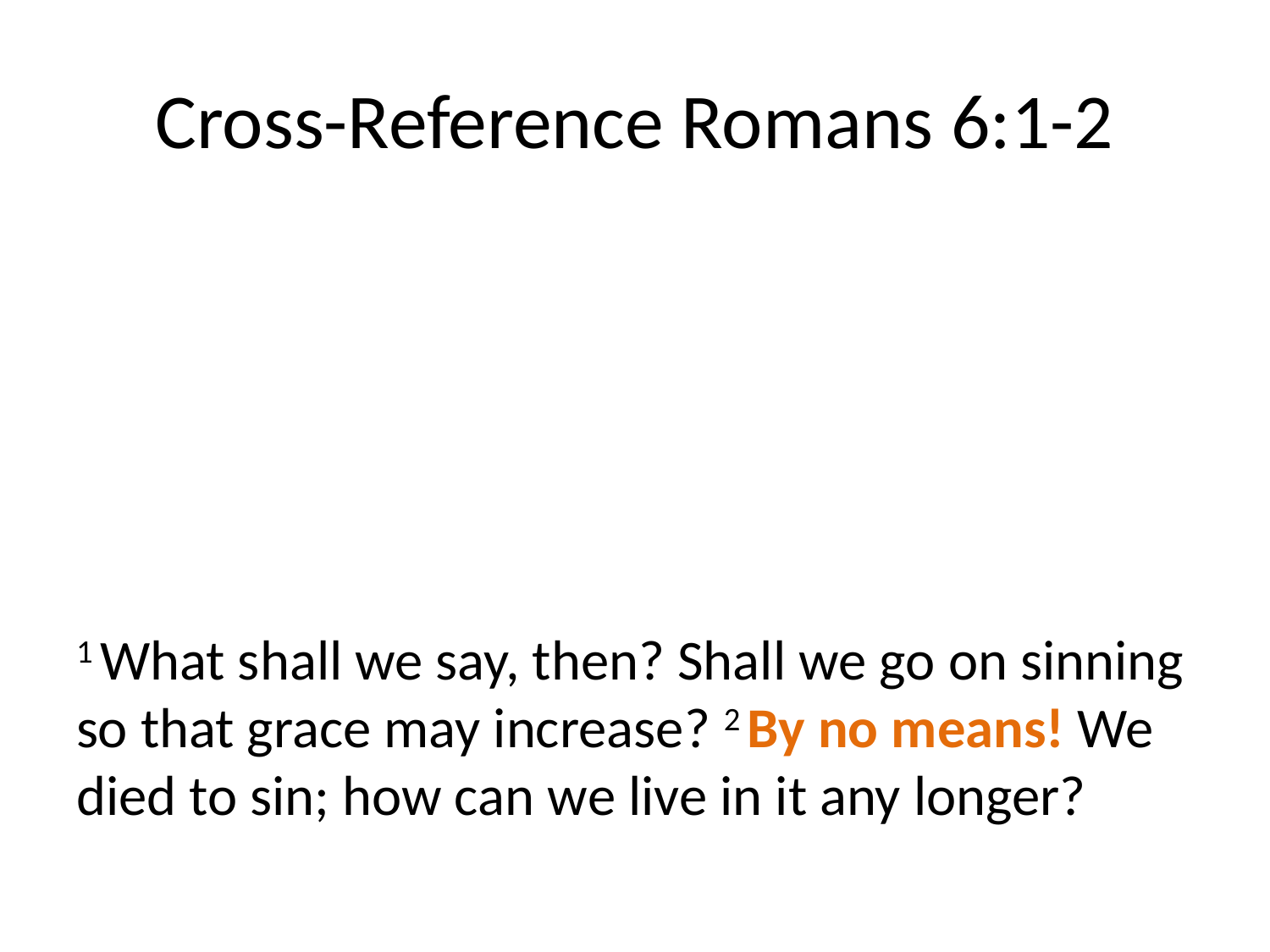

# Cross-Reference Romans 6:1-2

1 What shall we say, then? Shall we go on sinning so that grace may increase? 2 By no means! We died to sin; how can we live in it any longer?